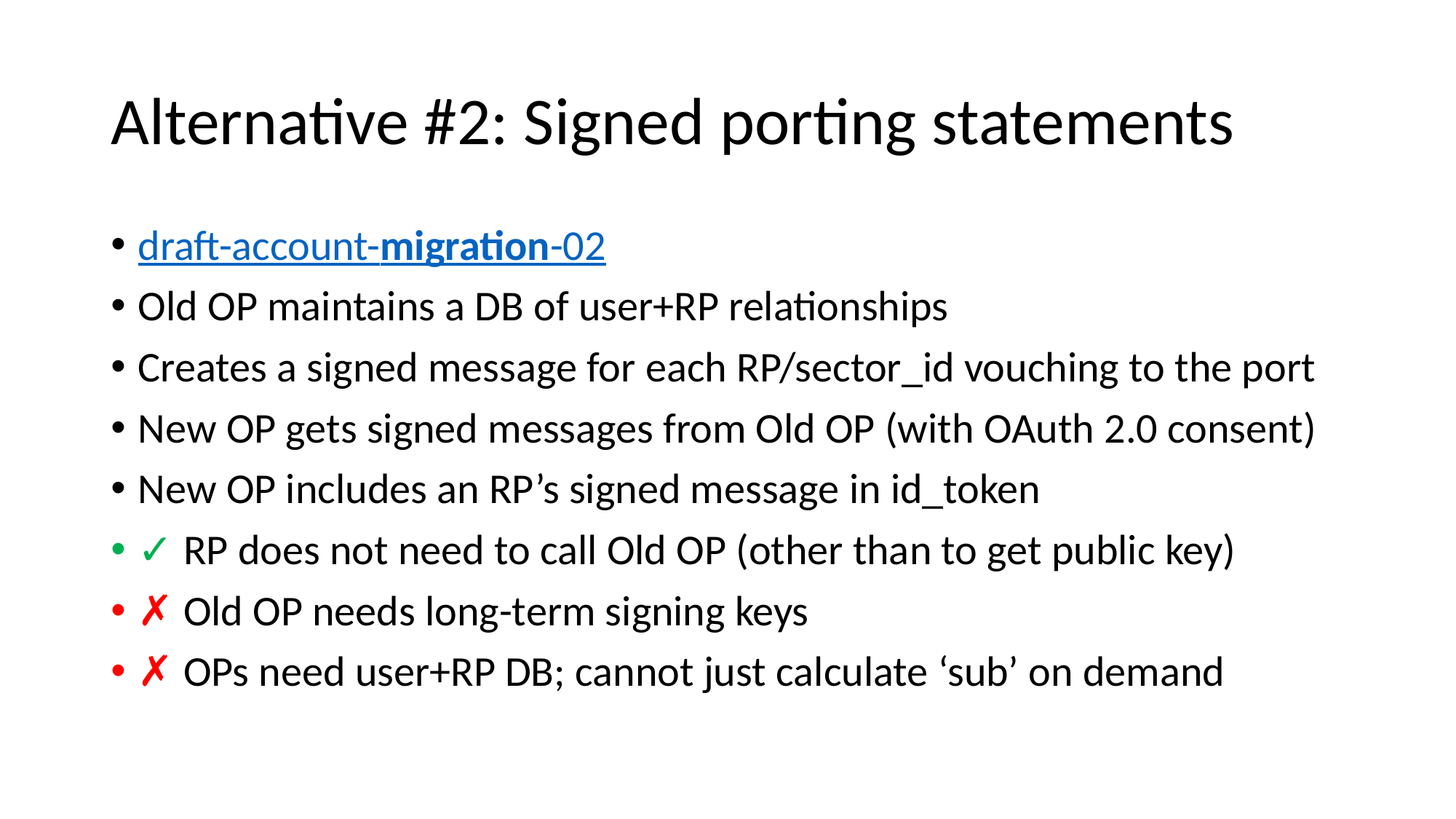

# Alternative #2: Signed porting statements
draft-account-migration-02
Old OP maintains a DB of user+RP relationships
Creates a signed message for each RP/sector_id vouching to the port
New OP gets signed messages from Old OP (with OAuth 2.0 consent)
New OP includes an RP’s signed message in id_token
✓ RP does not need to call Old OP (other than to get public key)
✗ Old OP needs long-term signing keys
✗ OPs need user+RP DB; cannot just calculate ‘sub’ on demand